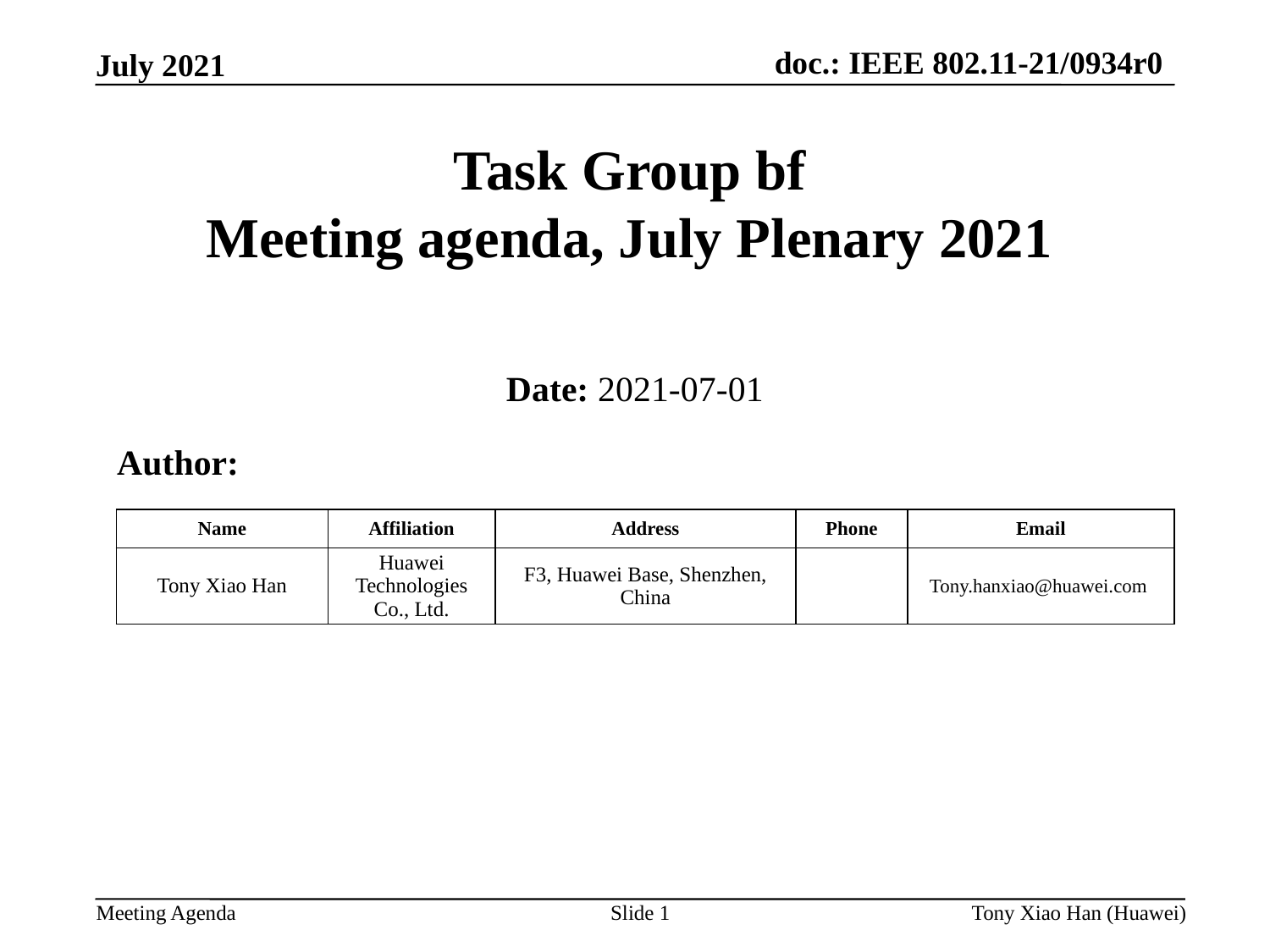

# Task Group bf Meeting agenda, July Plenary 2021
Date: 2021-07-01
 Author:
| Name | Affiliation | Address | Phone | Email |
| --- | --- | --- | --- | --- |
| Tony Xiao Han | Huawei Technologies Co., Ltd. | F3, Huawei Base, Shenzhen, China |  | Tony.hanxiao@huawei.com |
Slide 1
Tony Xiao Han (Huawei)